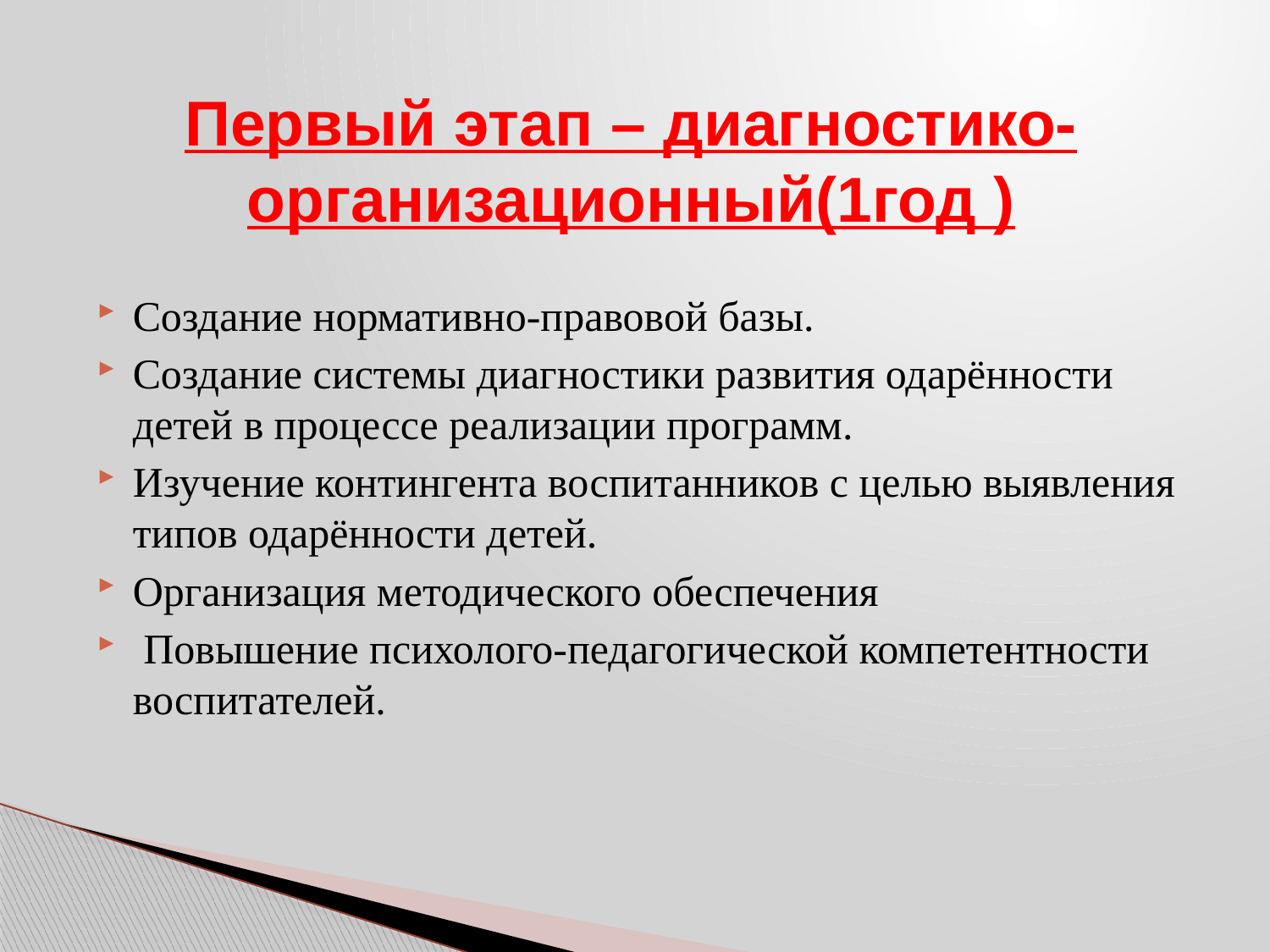

Первый этап – диагностико-организационный(1год )

Создание нормативно-правовой базы.
Создание системы диагностики развития одарённости детей в процессе реализации программ.
Изучение контингента воспитанников с целью выявления типов одарённости детей.
Организация методического обеспечения
 Повышение психолого-педагогической компетентности воспитателей.